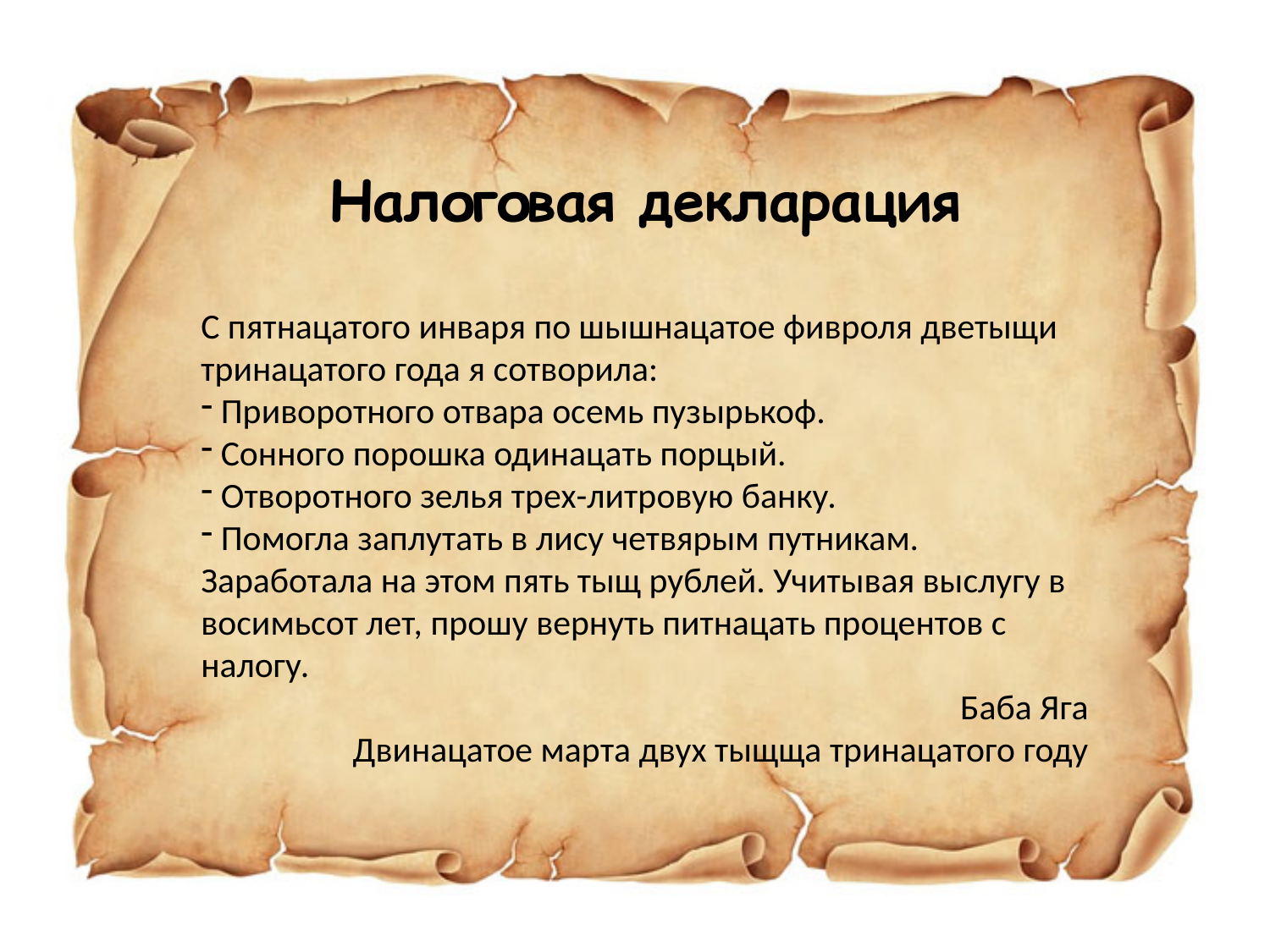

Налоговая декларация
С пятнацатого инваря по шышнацатое фивроля дветыщи тринацатого года я сотворила:
 Приворотного отвара осемь пузырькоф.
 Сонного порошка одинацать порцый.
 Отворотного зелья трех-литровую банку.
 Помогла заплутать в лису четвярым путникам.
Заработала на этом пять тыщ рублей. Учитывая выслугу в восимьсот лет, прошу вернуть питнацать процентов с налогу.
Баба Яга
Двинацатое марта двух тыщща тринацатого году